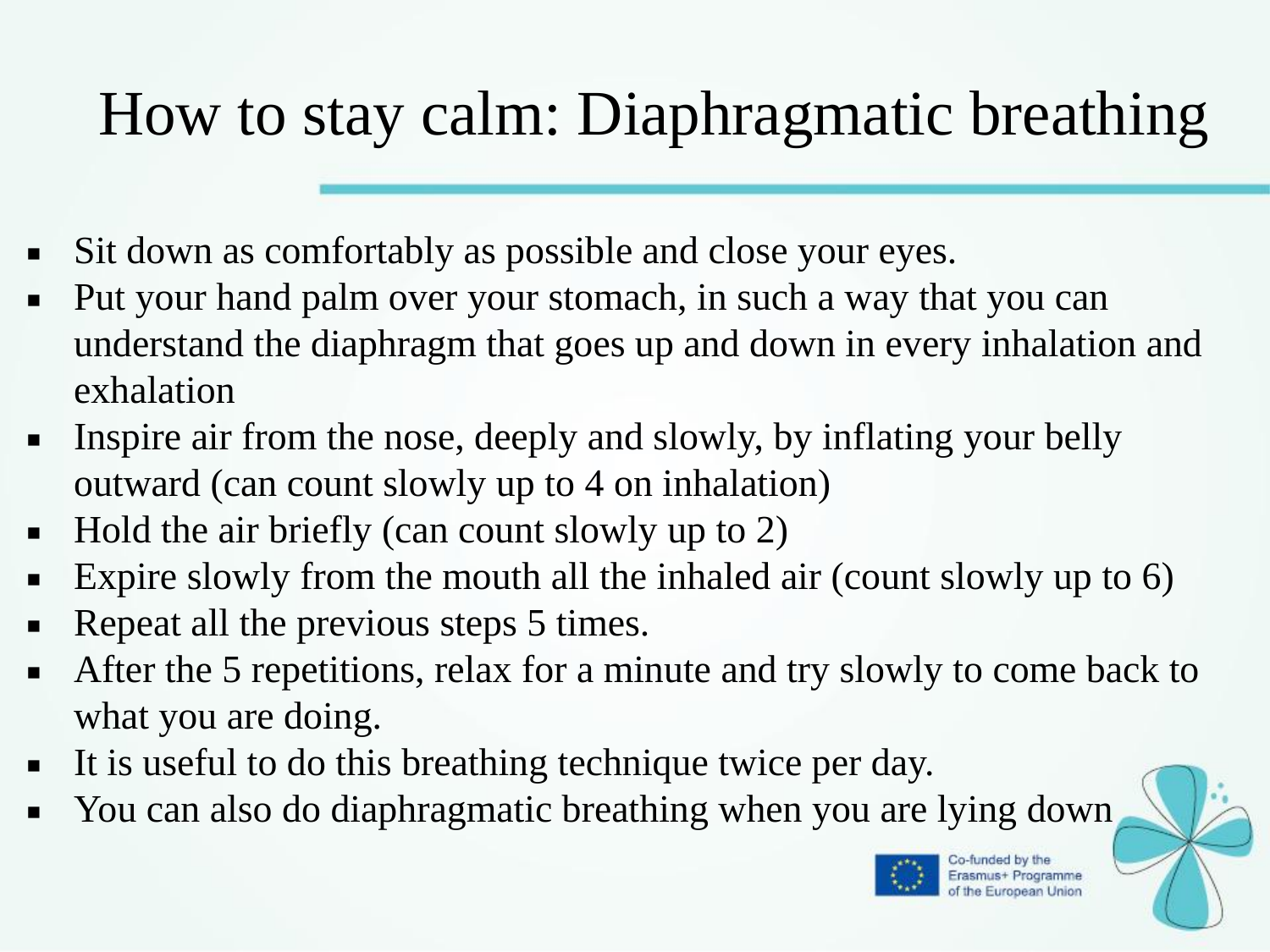

How to stay calm: Diaphragmatic breathing
Sit down as comfortably as possible and close your eyes.
Put your hand palm over your stomach, in such a way that you can understand the diaphragm that goes up and down in every inhalation and exhalation
Inspire air from the nose, deeply and slowly, by inflating your belly outward (can count slowly up to 4 on inhalation)
Hold the air briefly (can count slowly up to 2)
Expire slowly from the mouth all the inhaled air (count slowly up to 6)
Repeat all the previous steps 5 times.
After the 5 repetitions, relax for a minute and try slowly to come back to what you are doing.
It is useful to do this breathing technique twice per day.
You can also do diaphragmatic breathing when you are lying down